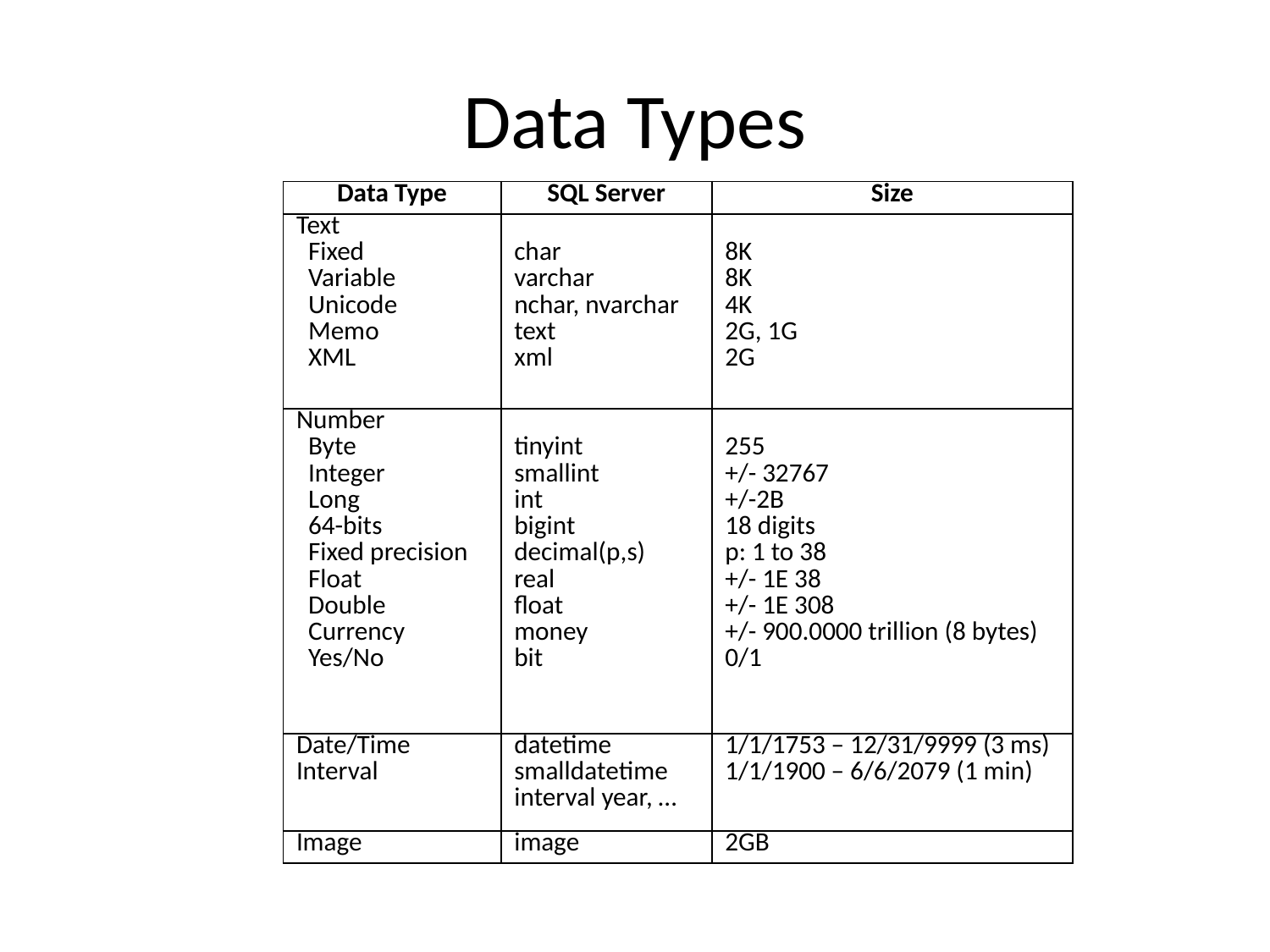

# Data Types
| Data Type | SQL Server | Size |
| --- | --- | --- |
| Text Fixed Variable Unicode Memo XML | char varchar nchar, nvarchar text xml | 8K 8K 4K 2G, 1G 2G |
| Number Byte Integer Long 64-bits Fixed precision Float Double Currency Yes/No | tinyint smallint int bigint decimal(p,s) real float money bit | 255 +/- 32767 +/-2B 18 digits p: 1 to 38 +/- 1E 38 +/- 1E 308 +/- 900.0000 trillion (8 bytes) 0/1 |
| Date/Time Interval | datetime smalldatetime interval year, … | 1/1/1753 – 12/31/9999 (3 ms) 1/1/1900 – 6/6/2079 (1 min) |
| Image | image | 2GB |